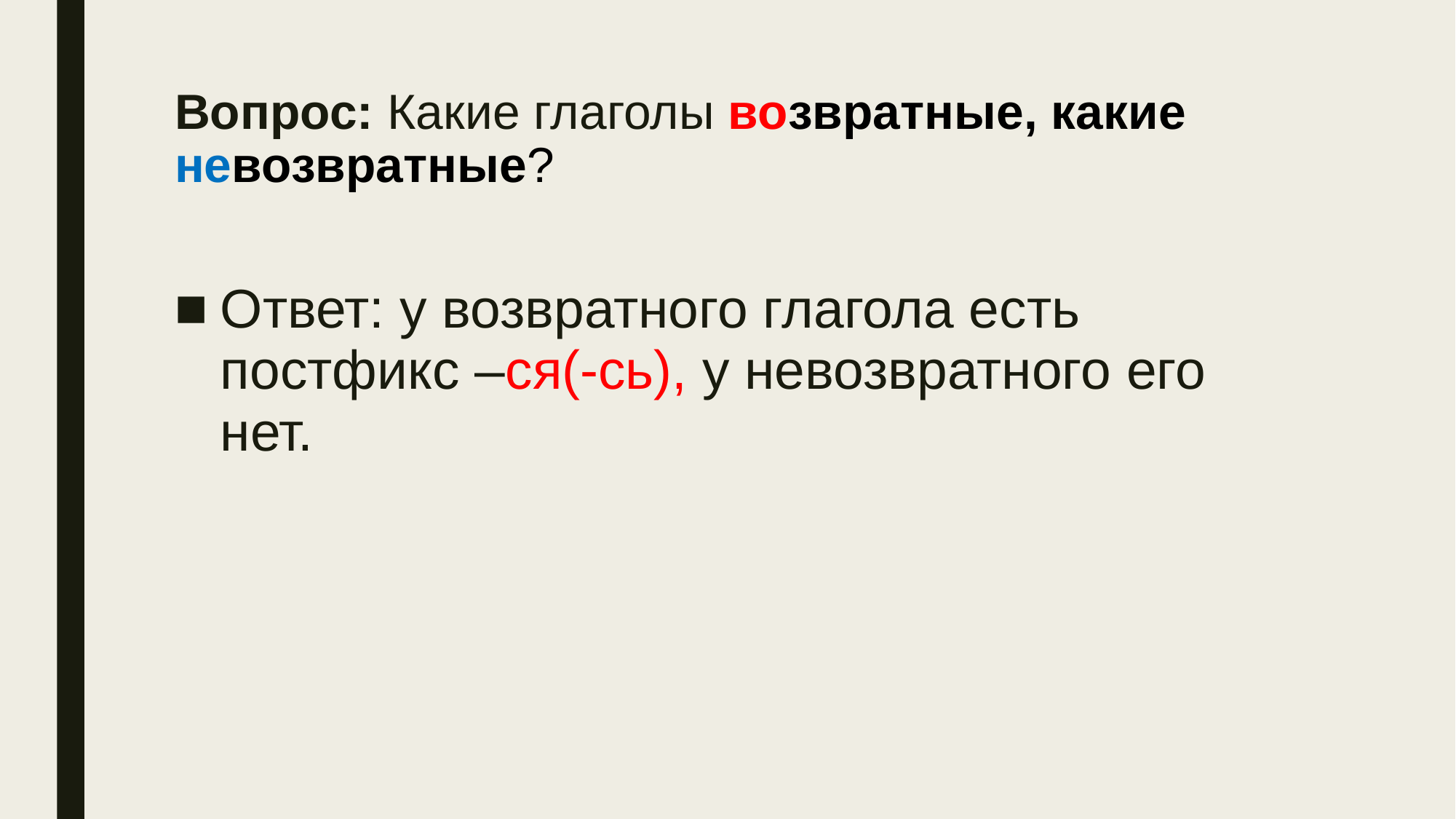

# Вопрос: Какие глаголы возвратные, какие невозвратные?
Ответ: у возвратного глагола есть постфикс –ся(-сь), у невозвратного его нет.